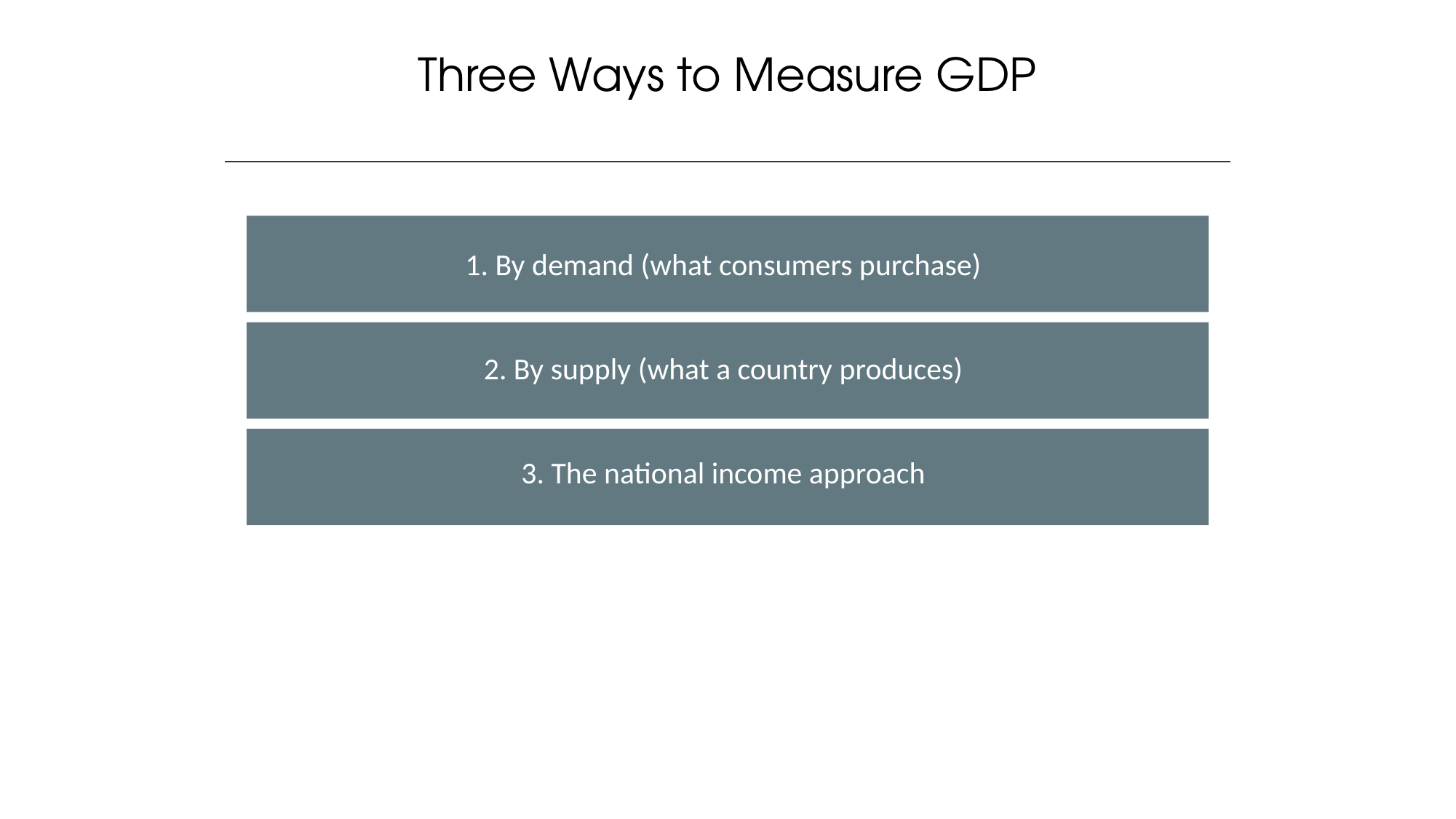

Three Ways to Measure GDP

1. By demand (what consumers purchase)

2. By supply (what a country produces)

3. The national income approach